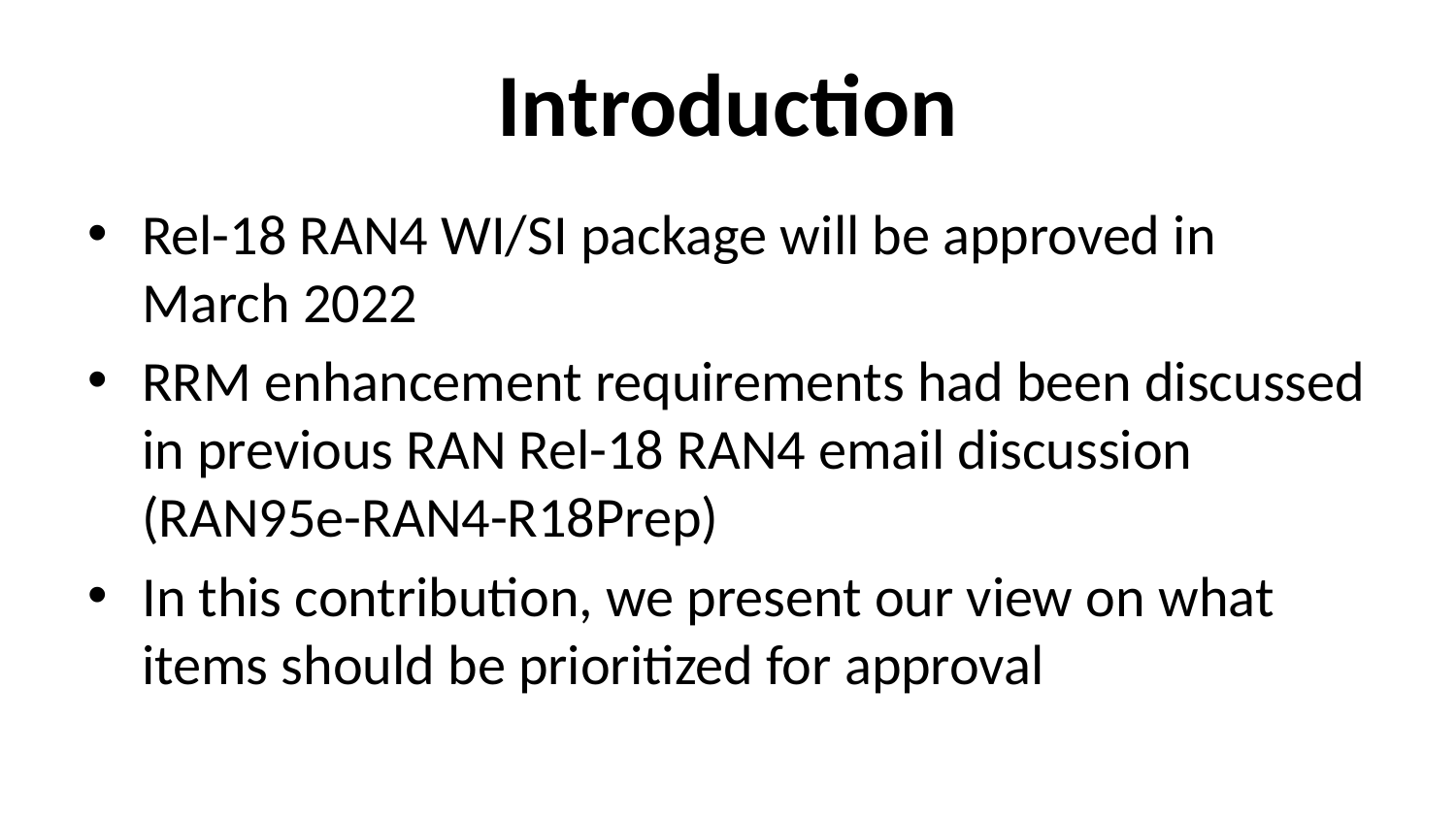

# Introduction
Rel-18 RAN4 WI/SI package will be approved in March 2022
RRM enhancement requirements had been discussed in previous RAN Rel-18 RAN4 email discussion (RAN95e-RAN4-R18Prep)
In this contribution, we present our view on what items should be prioritized for approval